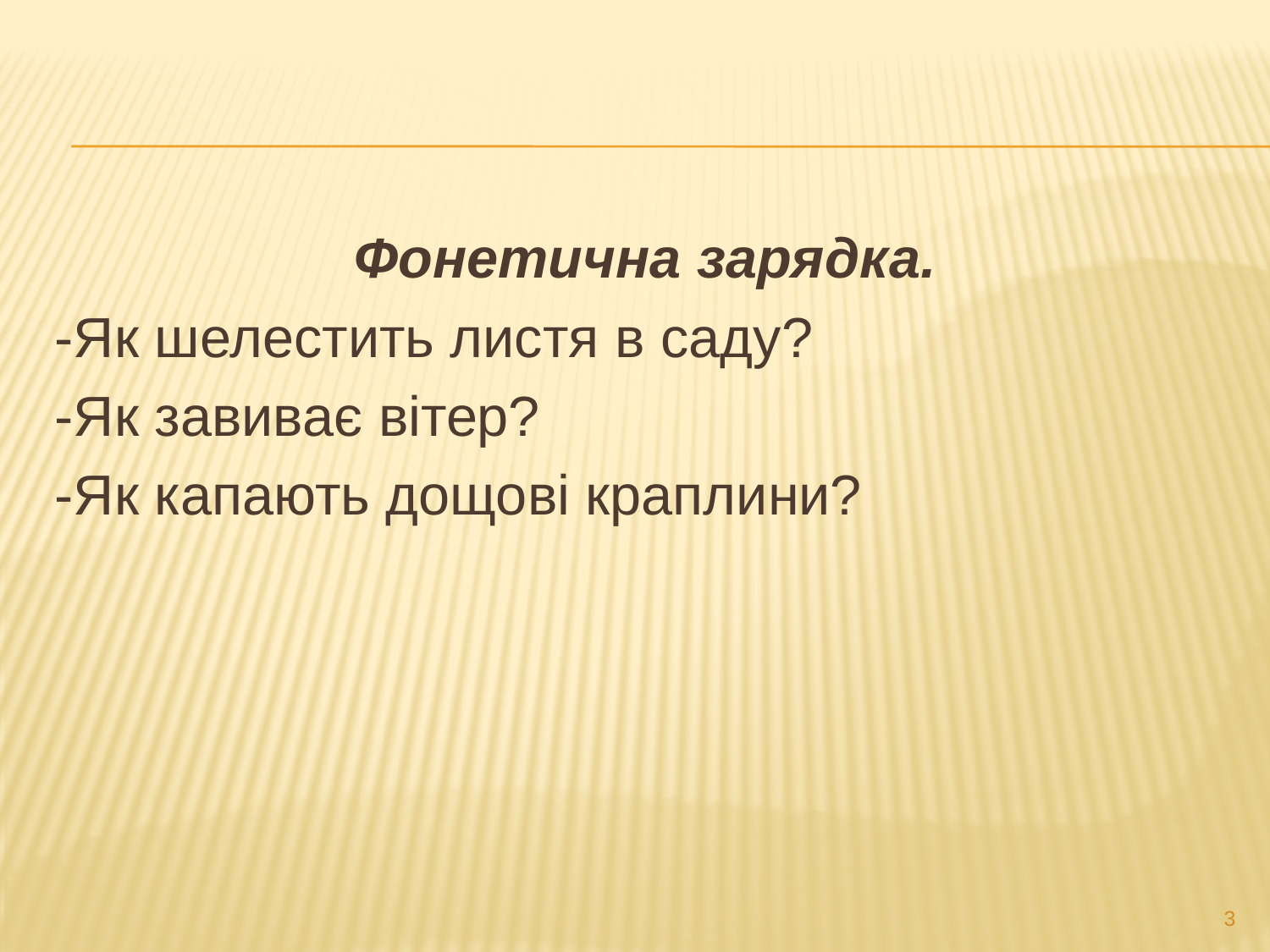

Фонетична зарядка.
-Як шелестить листя в саду?
-Як завиває вітер?
-Як капають дощові краплини?

3